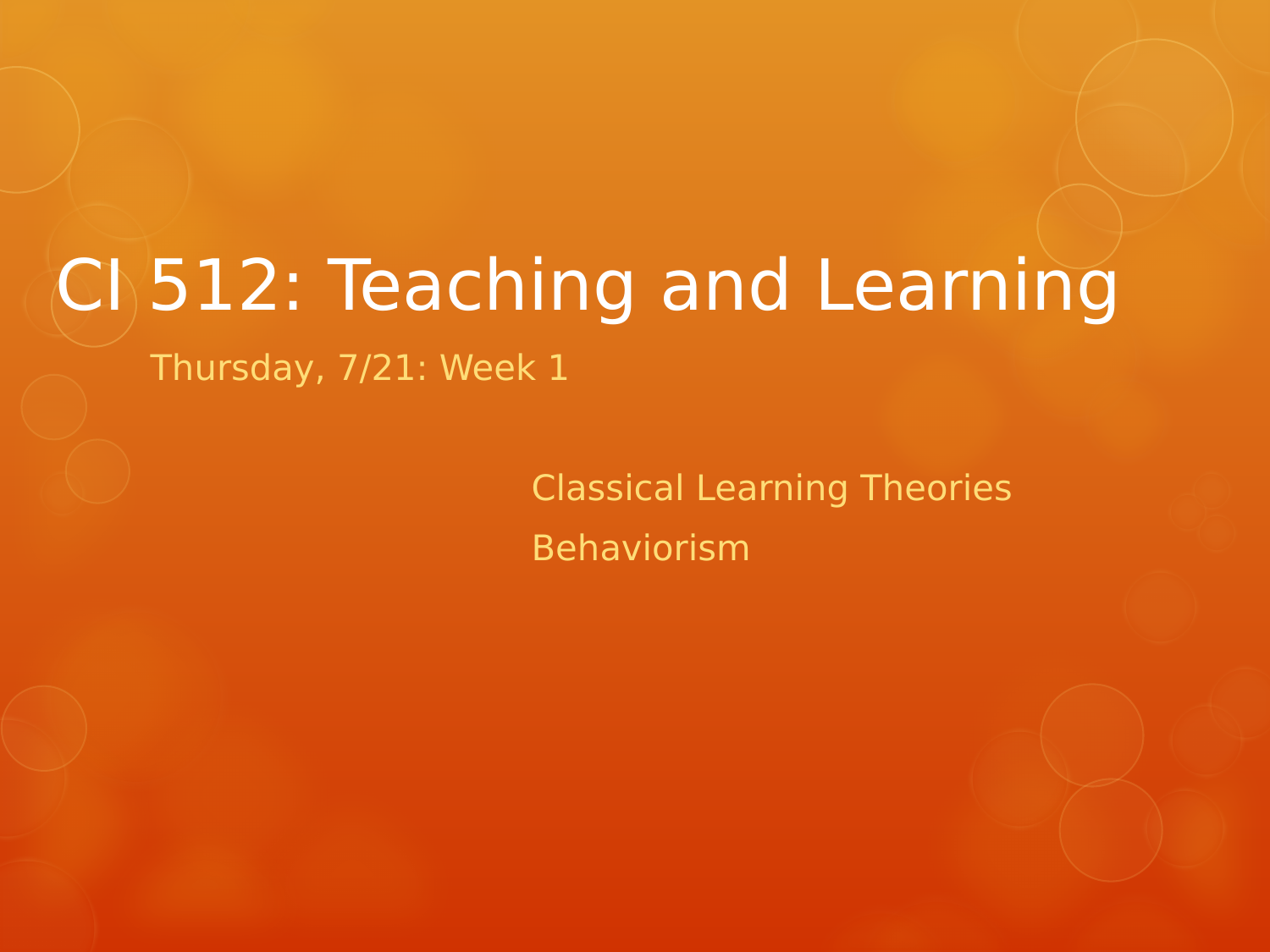

# CI 512: Teaching and Learning
Thursday, 7/21: Week 1

			Classical Learning Theories
			Behaviorism